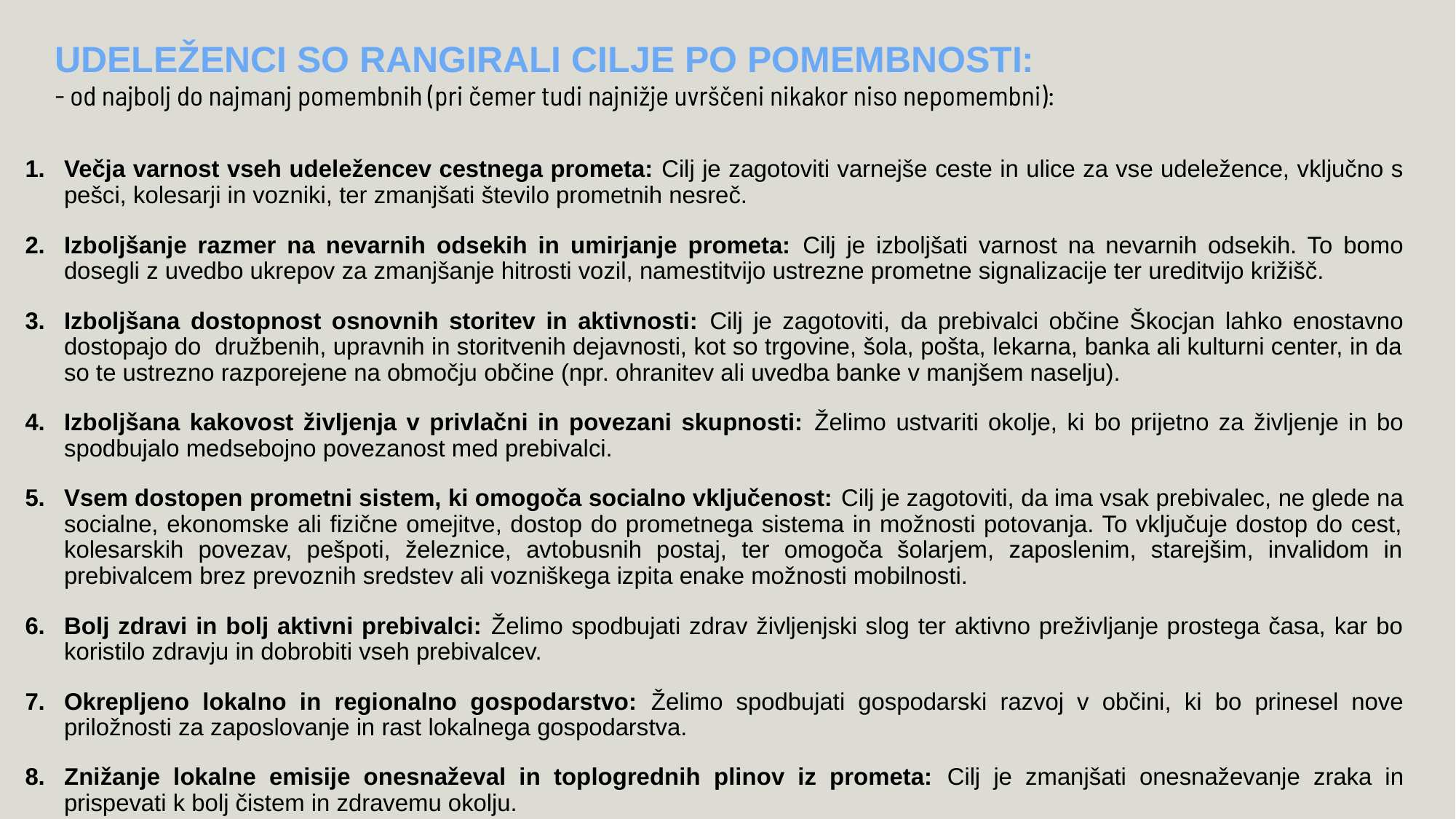

UDELEŽENCI SO RANGIRALI CILJE PO POMEMBNOSTI:
- od najbolj do najmanj pomembnih (pri čemer tudi najnižje uvrščeni nikakor niso nepomembni):
Večja varnost vseh udeležencev cestnega prometa: Cilj je zagotoviti varnejše ceste in ulice za vse udeležence, vključno s pešci, kolesarji in vozniki, ter zmanjšati število prometnih nesreč.
Izboljšanje razmer na nevarnih odsekih in umirjanje prometa: Cilj je izboljšati varnost na nevarnih odsekih. To bomo dosegli z uvedbo ukrepov za zmanjšanje hitrosti vozil, namestitvijo ustrezne prometne signalizacije ter ureditvijo križišč.
Izboljšana dostopnost osnovnih storitev in aktivnosti: Cilj je zagotoviti, da prebivalci občine Škocjan lahko enostavno dostopajo do  družbenih, upravnih in storitvenih dejavnosti, kot so trgovine, šola, pošta, lekarna, banka ali kulturni center, in da so te ustrezno razporejene na območju občine (npr. ohranitev ali uvedba banke v manjšem naselju).
Izboljšana kakovost življenja v privlačni in povezani skupnosti: Želimo ustvariti okolje, ki bo prijetno za življenje in bo spodbujalo medsebojno povezanost med prebivalci.
Vsem dostopen prometni sistem, ki omogoča socialno vključenost: Cilj je zagotoviti, da ima vsak prebivalec, ne glede na socialne, ekonomske ali fizične omejitve, dostop do prometnega sistema in možnosti potovanja. To vključuje dostop do cest, kolesarskih povezav, pešpoti, železnice, avtobusnih postaj, ter omogoča šolarjem, zaposlenim, starejšim, invalidom in prebivalcem brez prevoznih sredstev ali vozniškega izpita enake možnosti mobilnosti.
Bolj zdravi in bolj aktivni prebivalci: Želimo spodbujati zdrav življenjski slog ter aktivno preživljanje prostega časa, kar bo koristilo zdravju in dobrobiti vseh prebivalcev.
Okrepljeno lokalno in regionalno gospodarstvo: Želimo spodbujati gospodarski razvoj v občini, ki bo prinesel nove priložnosti za zaposlovanje in rast lokalnega gospodarstva.
Znižanje lokalne emisije onesnaževal in toplogrednih plinov iz prometa: Cilj je zmanjšati onesnaževanje zraka in prispevati k bolj čistem in zdravemu okolju.